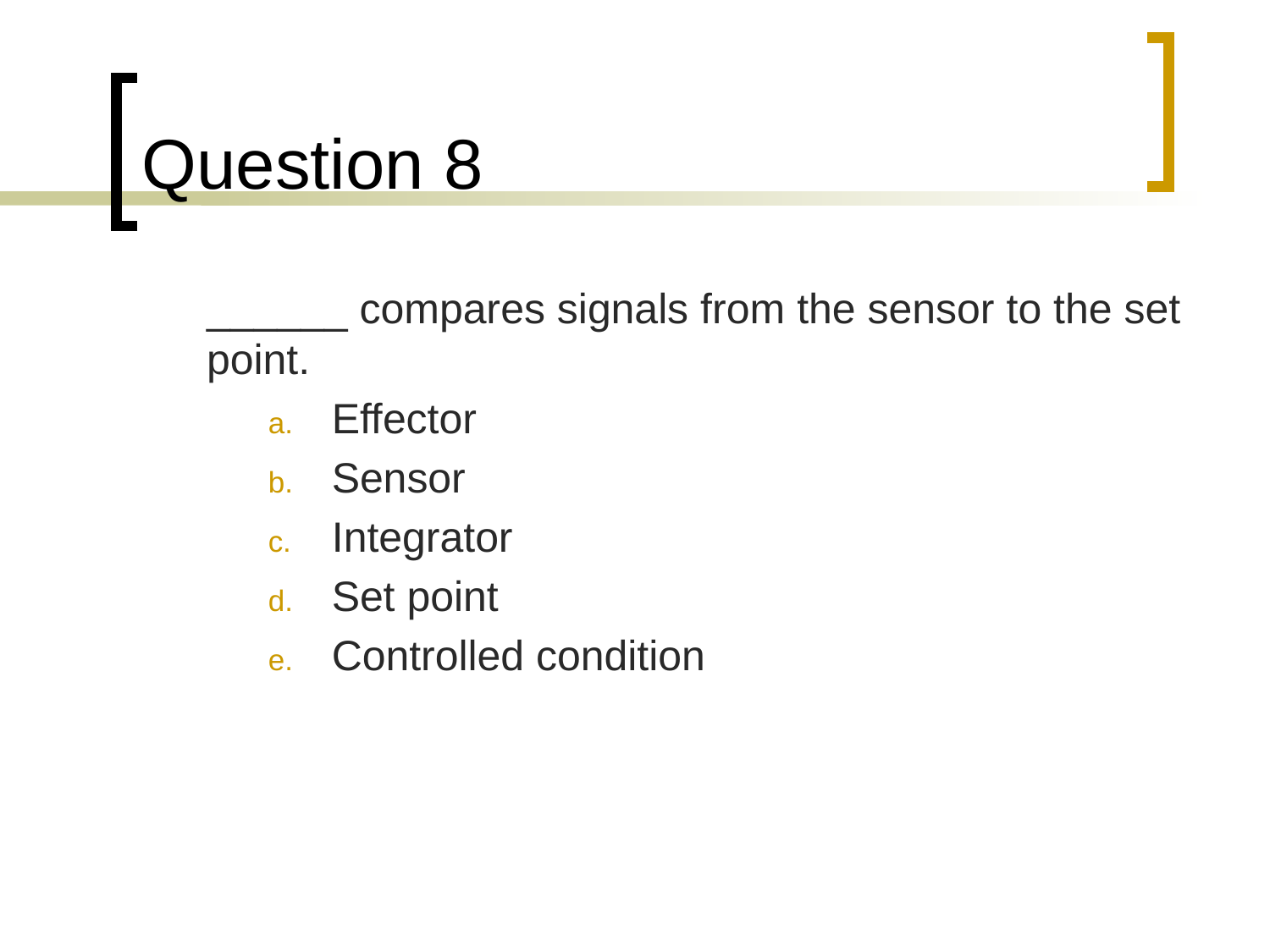

# Question 8
	______ compares signals from the sensor to the set point.
Effector
Sensor
Integrator
Set point
Controlled condition